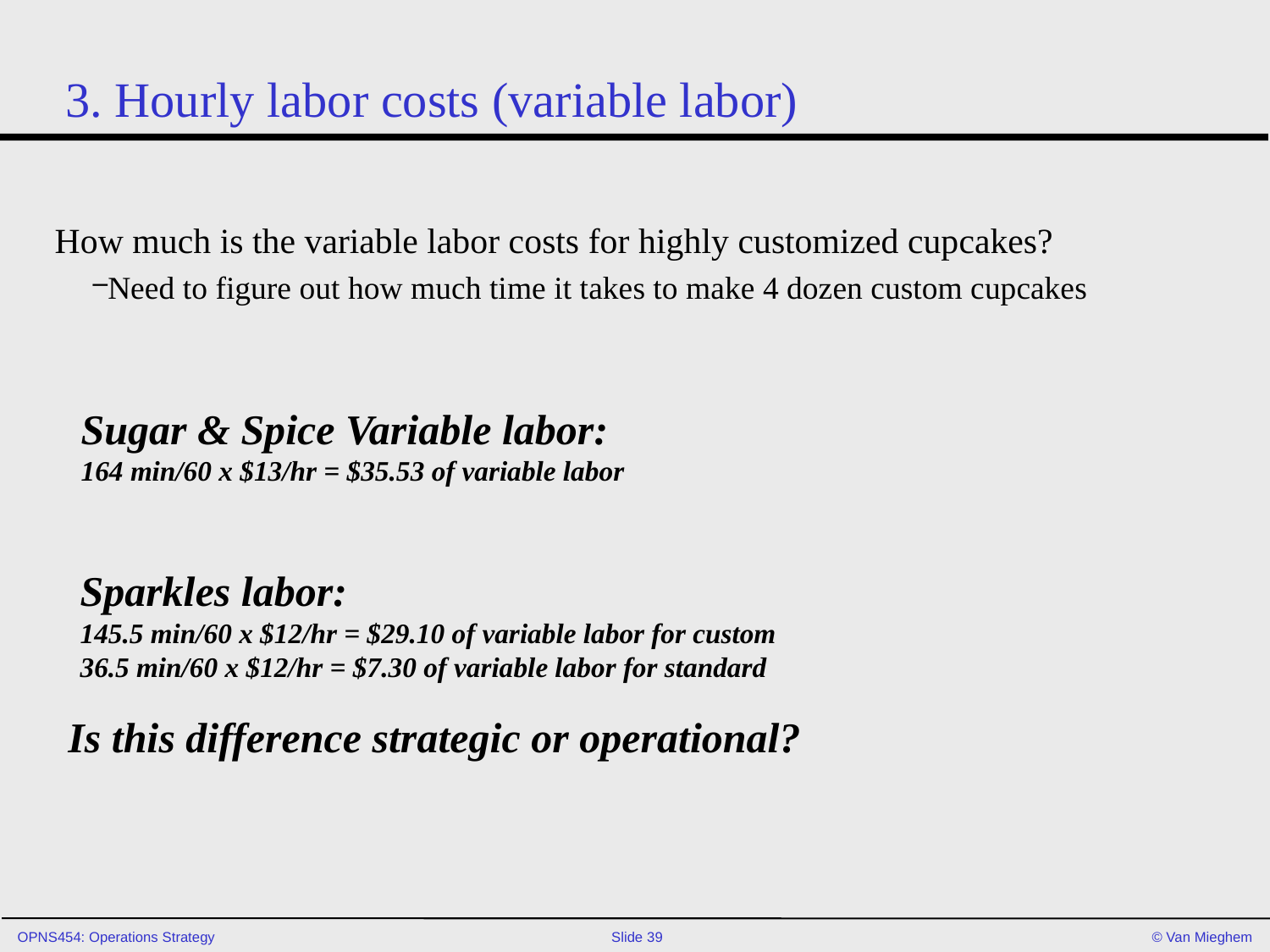

# 3. Hourly labor costs (variable labor)
How much is the variable labor costs for highly customized cupcakes?
Need to figure out how much time it takes to make 4 dozen custom cupcakes

Sugar & Spice Variable labor:
164 min/60 x $13/hr = $35.53 of variable labor
Sparkles labor:
145.5 min/60 x $12/hr = $29.10 of variable labor for custom
36.5 min/60 x $12/hr = $7.30 of variable labor for standard
Is this difference strategic or operational?